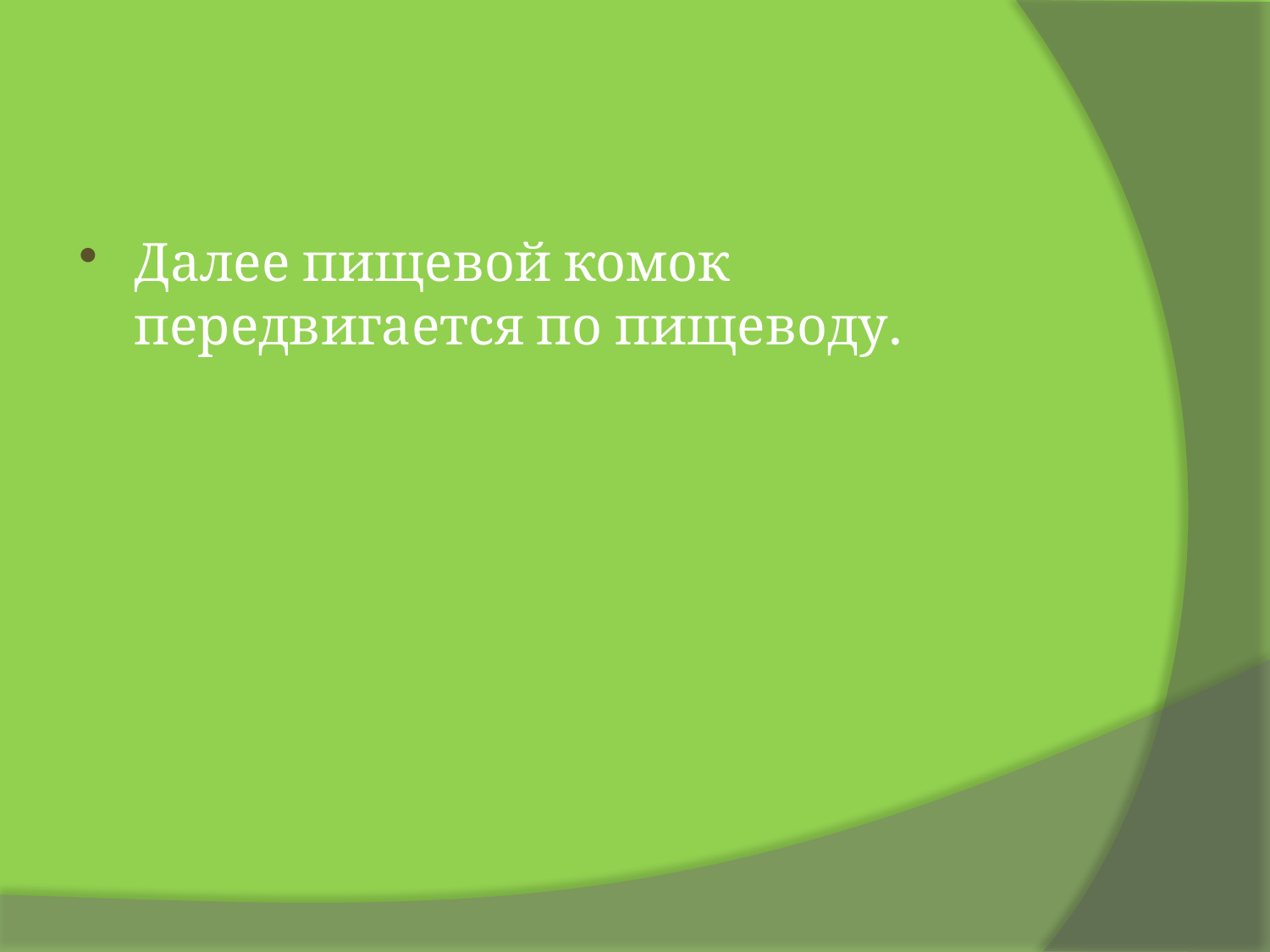

#
Далее пищевой комок передвигается по пищеводу.